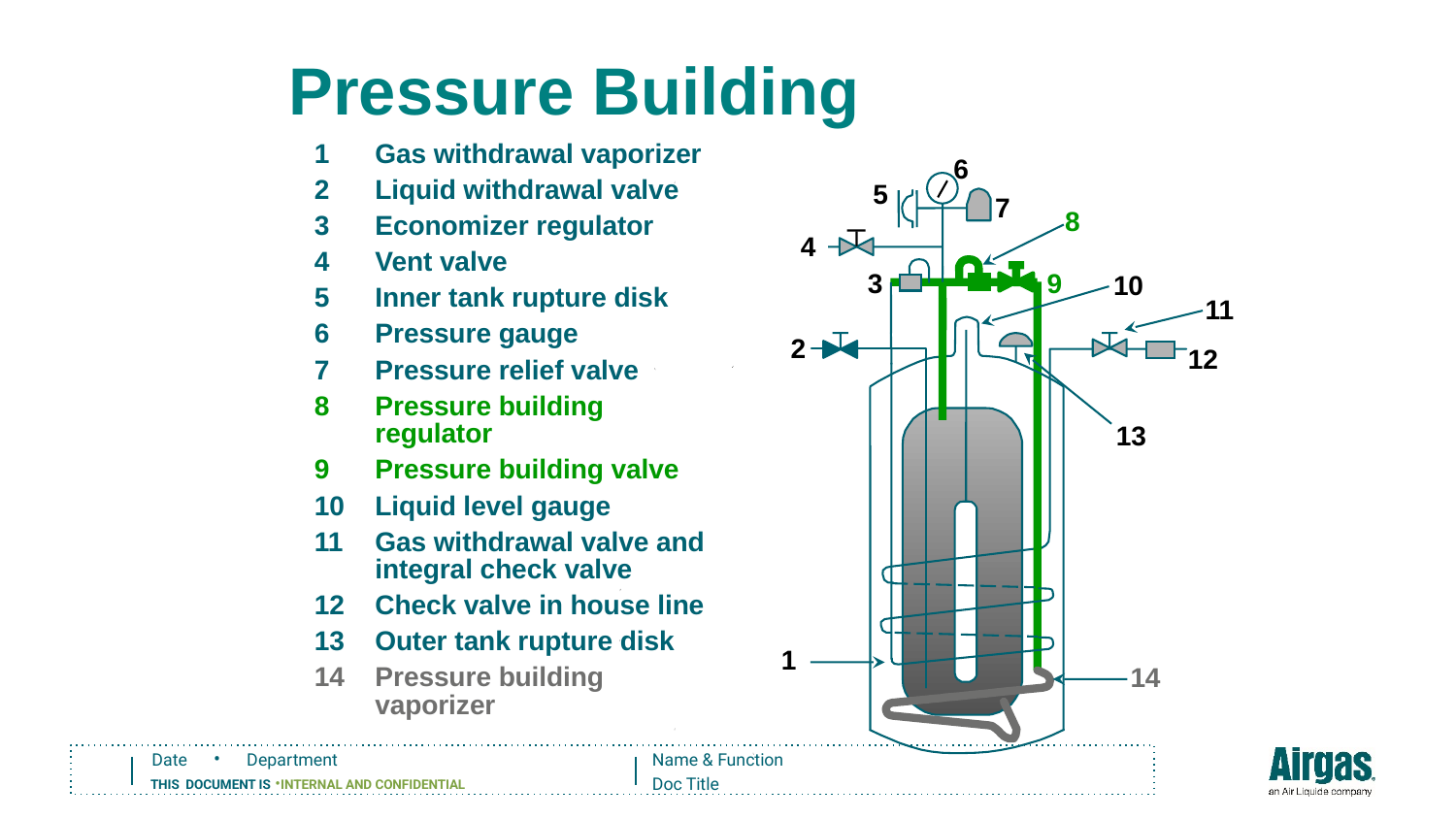

Pressure Building
1	Gas withdrawal vaporizer
2	Liquid withdrawal valve
3	Economizer regulator
4	Vent valve
5	Inner tank rupture disk
6	Pressure gauge
7	Pressure relief valve
8	Pressure building regulator
9	Pressure building valve
10	Liquid level gauge
11	Gas withdrawal valve and integral check valve
12	Check valve in house line
13	Outer tank rupture disk
14	Pressure building vaporizer
6
5

7

8

4

3
9
10

11

2

12

13

1

14